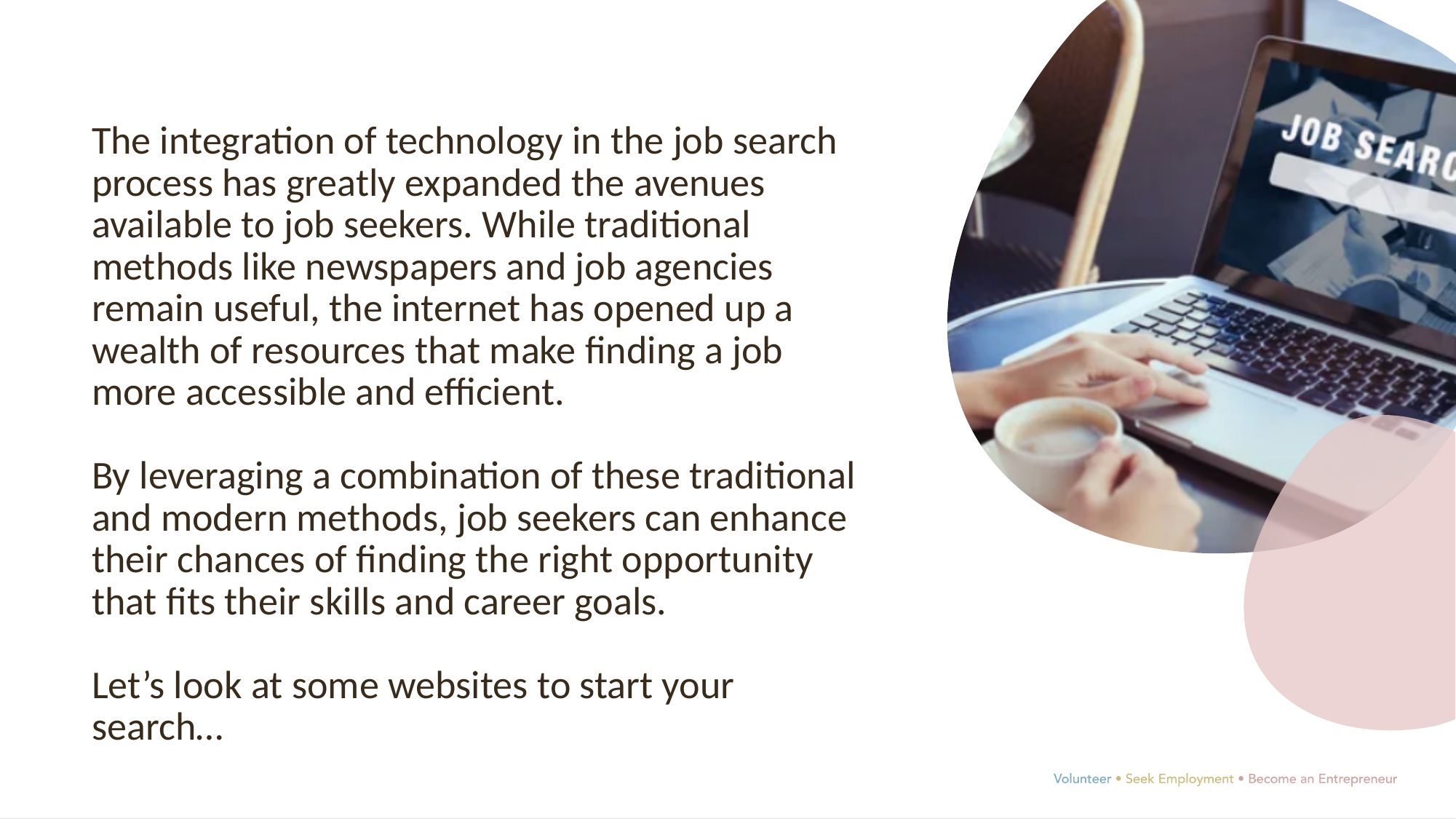

The integration of technology in the job search process has greatly expanded the avenues available to job seekers. While traditional methods like newspapers and job agencies remain useful, the internet has opened up a wealth of resources that make finding a job more accessible and efficient.

By leveraging a combination of these traditional and modern methods, job seekers can enhance their chances of finding the right opportunity that fits their skills and career goals.

Let’s look at some websites to start your search…